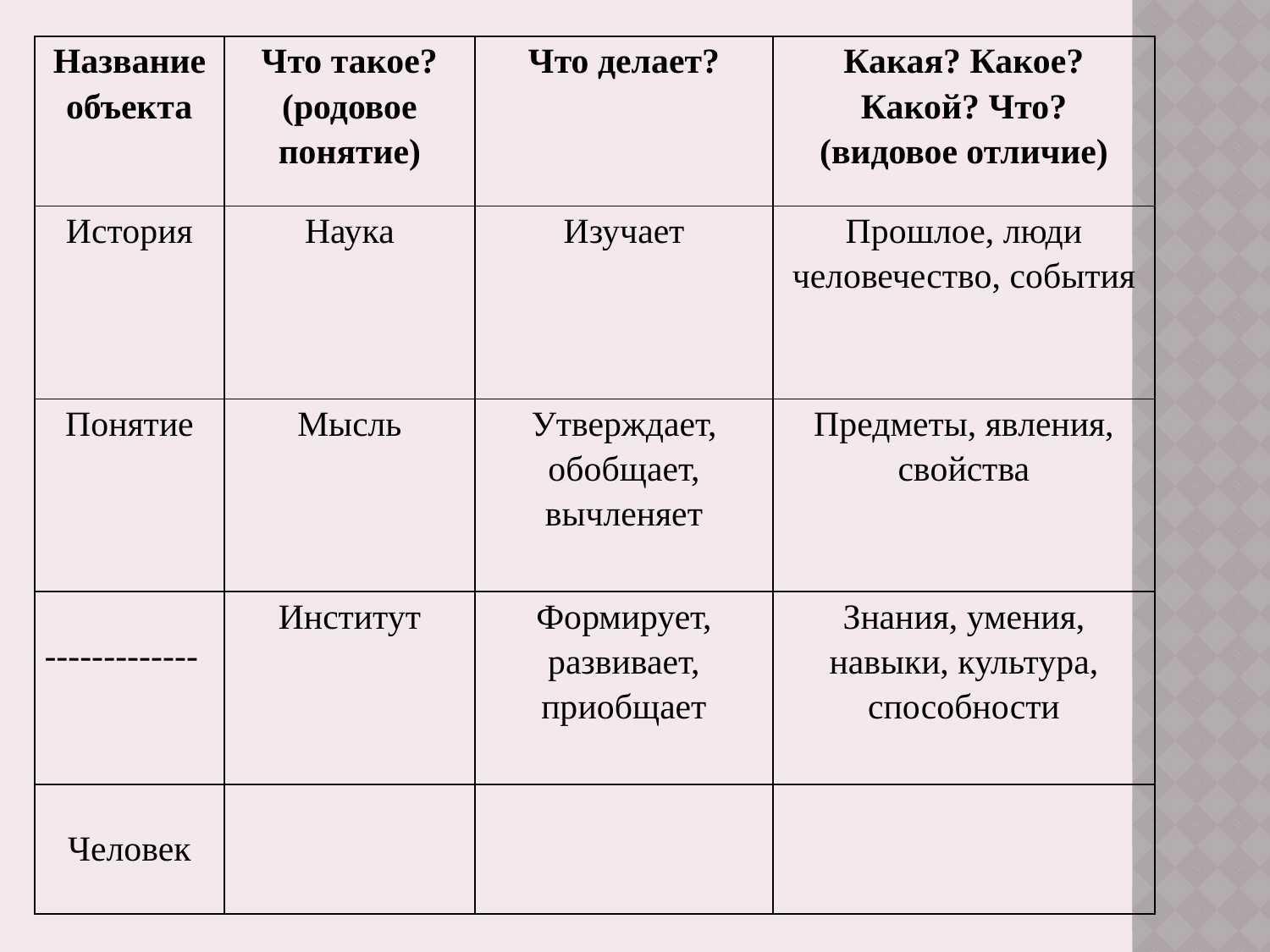

| Название объекта | Что такое? (родовое понятие) | Что делает? | Какая? Какое? Какой? Что? (видовое отличие) |
| --- | --- | --- | --- |
| История | Наука | Изучает | Прошлое, люди человечество, события |
| Понятие | Мысль | Утверждает, обобщает, вычленяет | Предметы, явления, свойства |
| ------------- | Институт | Формирует, развивает, приобщает | Знания, умения, навыки, культура, способности |
| Человек |  |  |  |
#